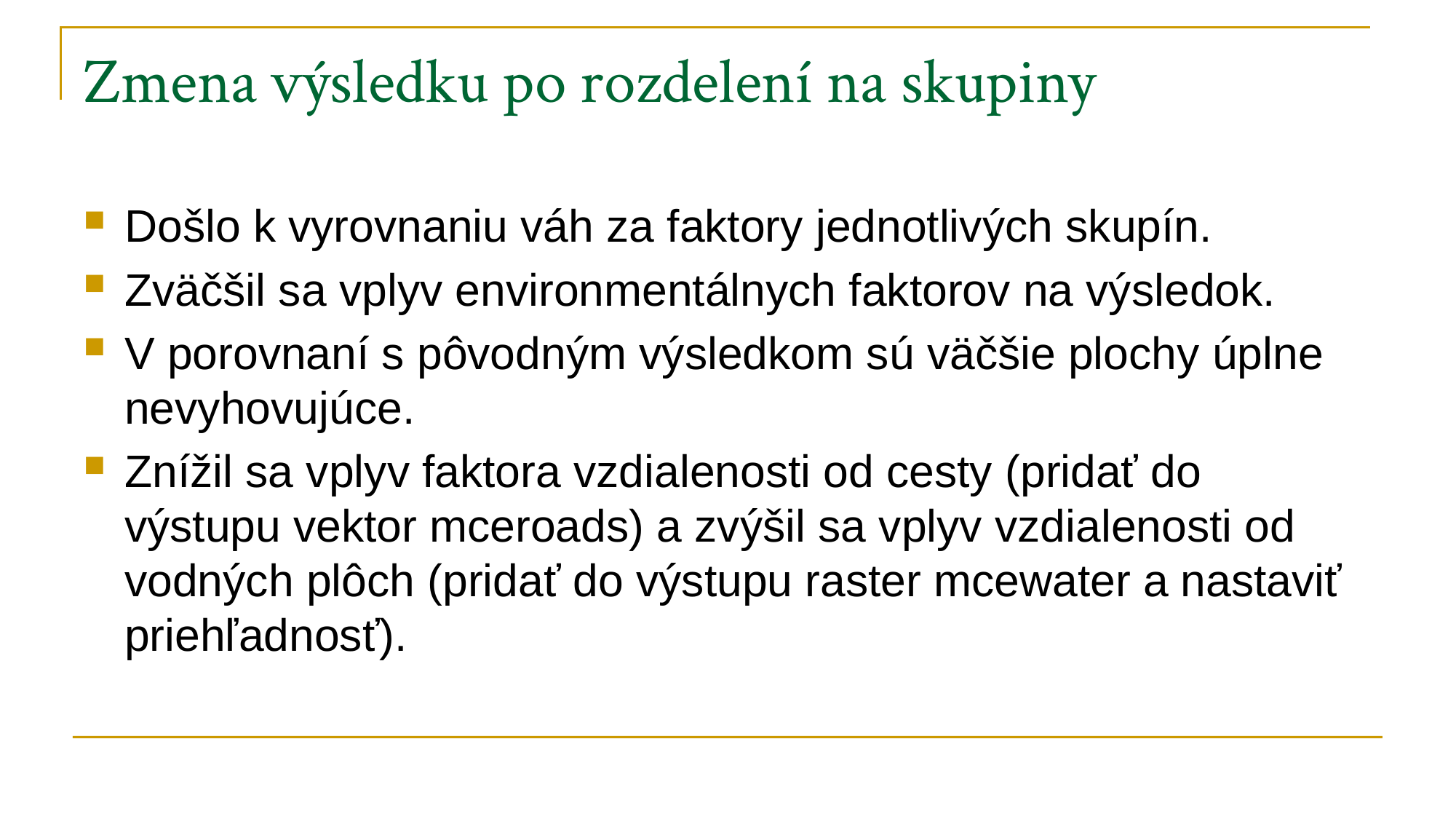

# Zmena výsledku po rozdelení na skupiny
Došlo k vyrovnaniu váh za faktory jednotlivých skupín.
Zväčšil sa vplyv environmentálnych faktorov na výsledok.
V porovnaní s pôvodným výsledkom sú väčšie plochy úplne nevyhovujúce.
Znížil sa vplyv faktora vzdialenosti od cesty (pridať do výstupu vektor mceroads) a zvýšil sa vplyv vzdialenosti od vodných plôch (pridať do výstupu raster mcewater a nastaviť priehľadnosť).